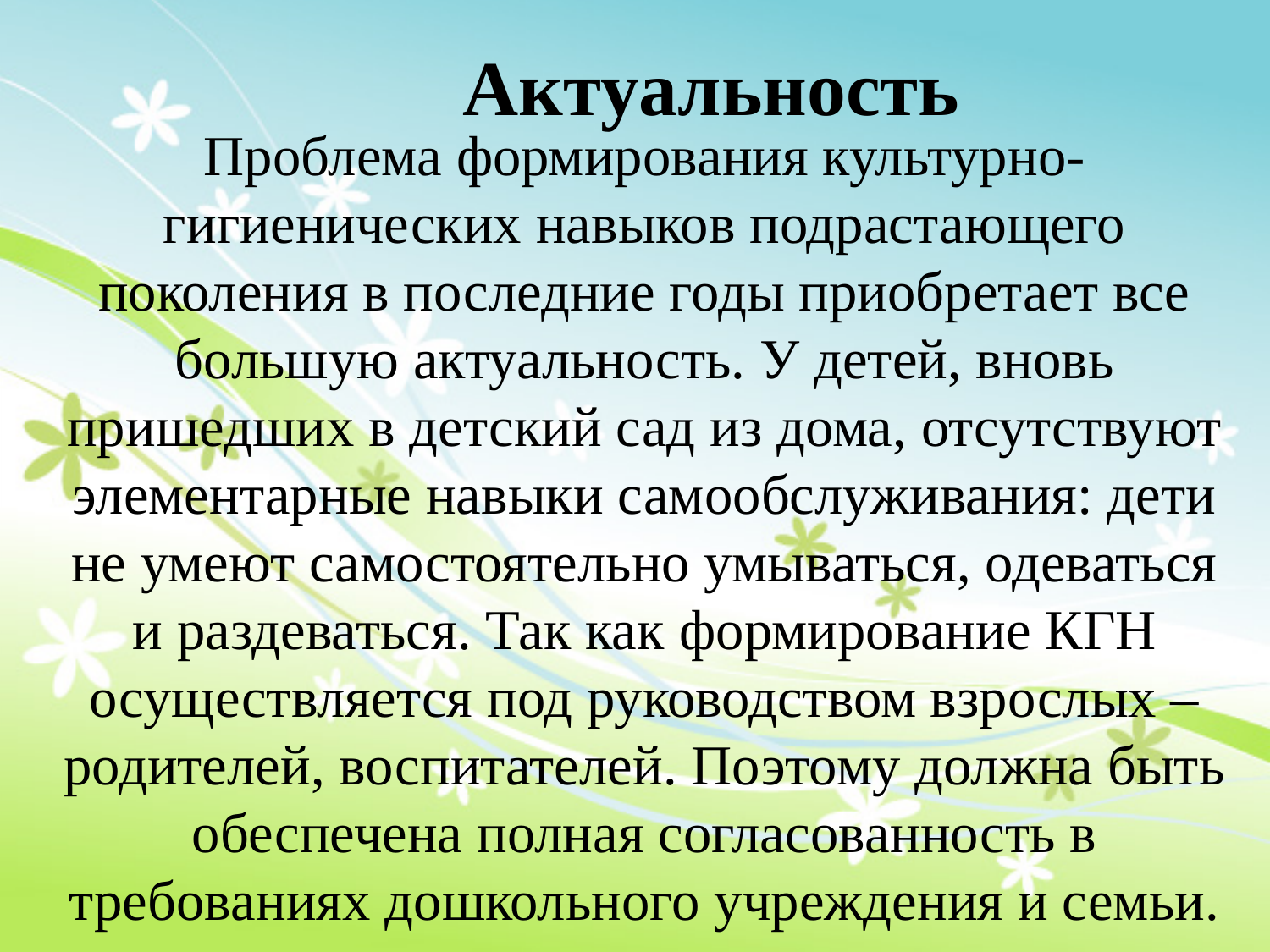

# Актуальность
Проблема формирования культурно-гигиенических навыков подрастающего поколения в последние годы приобретает все большую актуальность. У детей, вновь пришедших в детский сад из дома, отсутствуют элементарные навыки самообслуживания: дети не умеют самостоятельно умываться, одеваться и раздеваться. Так как формирование КГН осуществляется под руководством взрослых – родителей, воспитателей. Поэтому должна быть обеспечена полная согласованность в требованиях дошкольного учреждения и семьи.